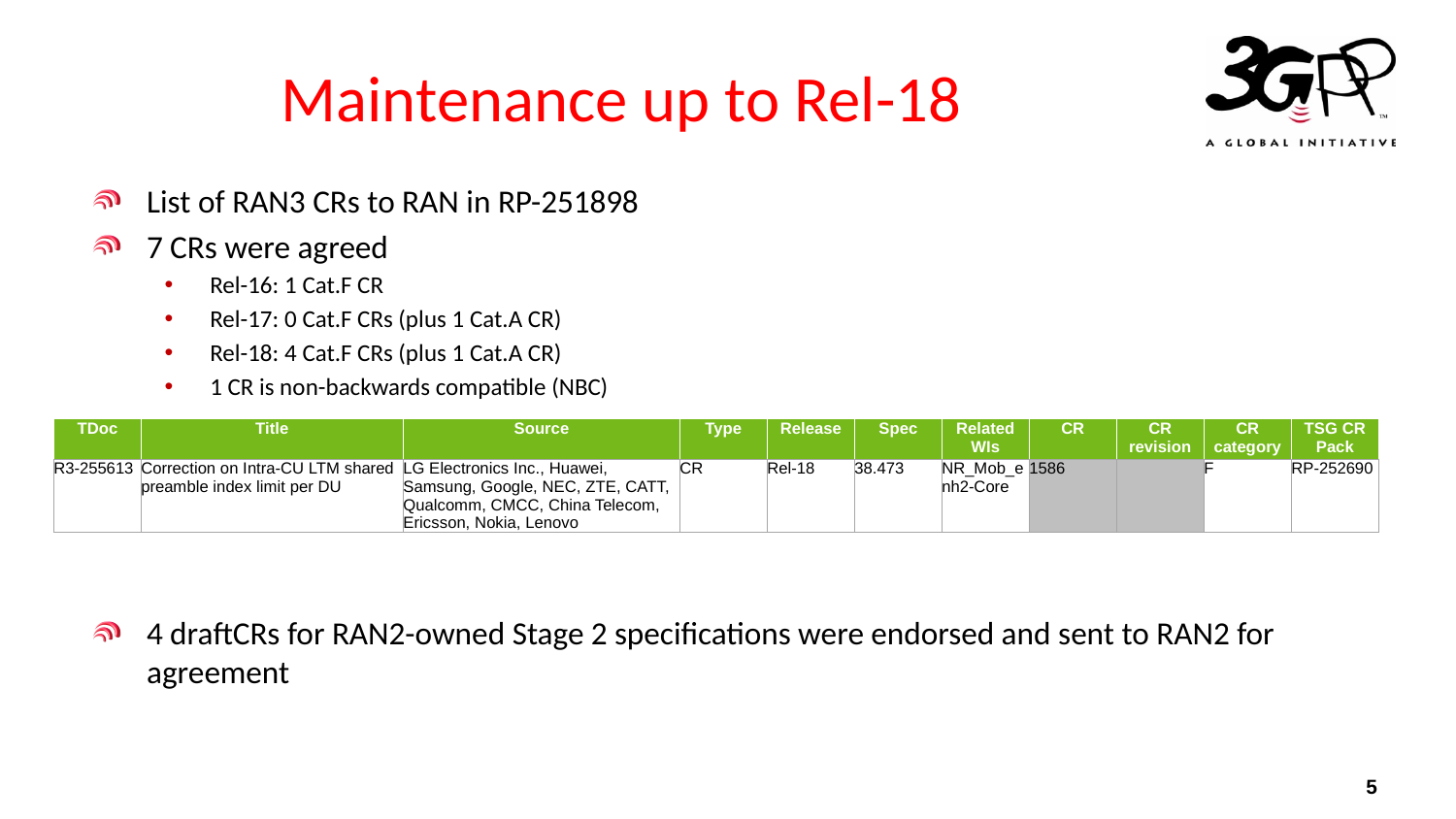

# Maintenance up to Rel-18
List of RAN3 CRs to RAN in RP-251898
7 CRs were agreed
Rel-16: 1 Cat.F CR
Rel-17: 0 Cat.F CRs (plus 1 Cat.A CR)
Rel-18: 4 Cat.F CRs (plus 1 Cat.A CR)
1 CR is non-backwards compatible (NBC)

4 draftCRs for RAN2-owned Stage 2 specifications were endorsed and sent to RAN2 for agreement
| TDoc | Title | Source | Type | Release | Spec | Related WIs | CR | CR revision | CR category | TSG CR Pack |
| --- | --- | --- | --- | --- | --- | --- | --- | --- | --- | --- |
| R3-255613 | Correction on Intra-CU LTM shared preamble index limit per DU | LG Electronics Inc., Huawei, Samsung, Google, NEC, ZTE, CATT, Qualcomm, CMCC, China Telecom, Ericsson, Nokia, Lenovo | CR | Rel-18 | 38.473 | NR\_Mob\_enh2-Core | 1586 |  | F | RP-252690 |